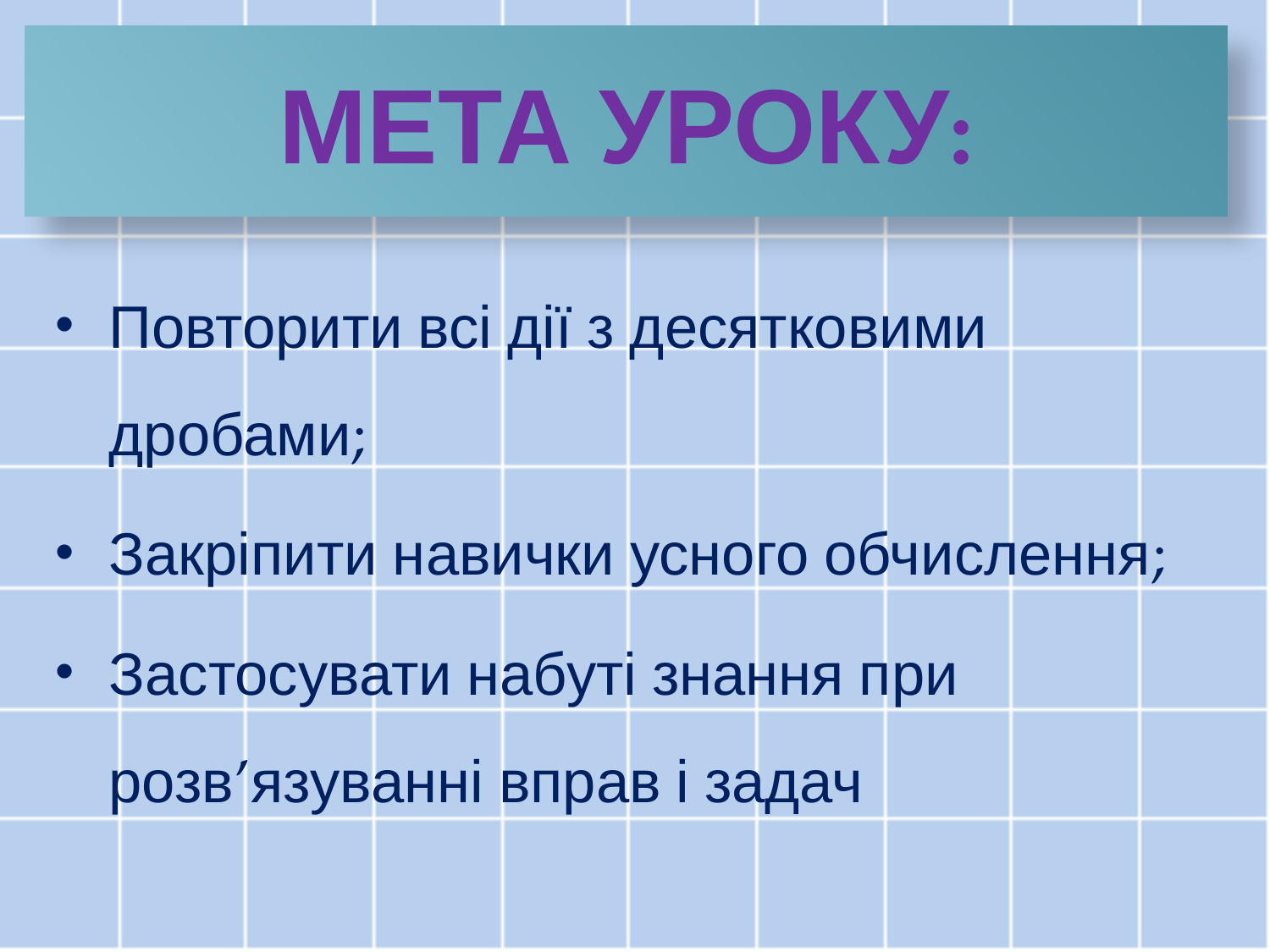

Мета Уроку:
Повторити всі дії з десятковими дробами;
Закріпити навички усного обчислення;
Застосувати набуті знання при розв’язуванні вправ і задач